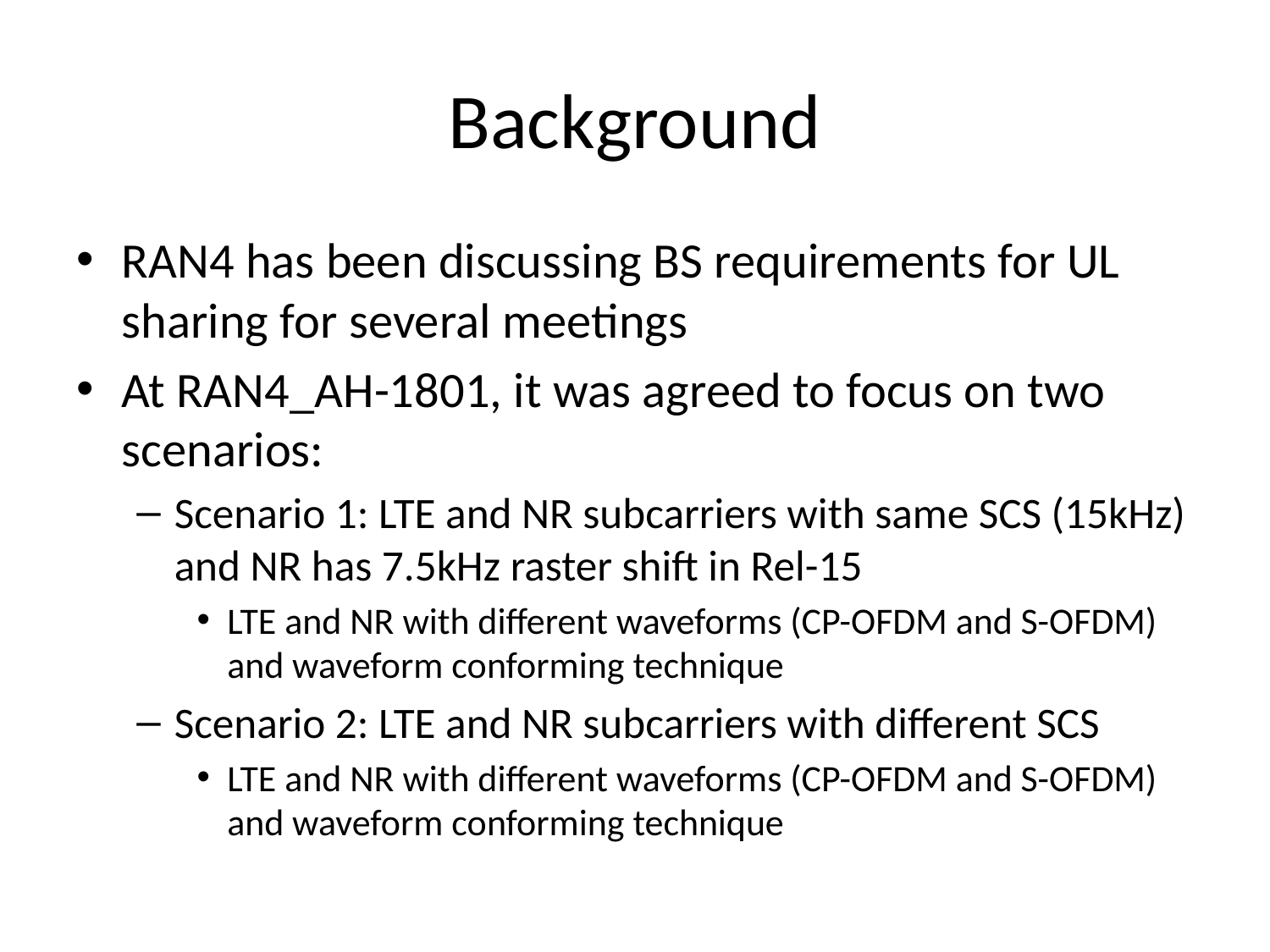

# Background
RAN4 has been discussing BS requirements for UL sharing for several meetings
At RAN4_AH-1801, it was agreed to focus on two scenarios:
Scenario 1: LTE and NR subcarriers with same SCS (15kHz) and NR has 7.5kHz raster shift in Rel-15
LTE and NR with different waveforms (CP-OFDM and S-OFDM) and waveform conforming technique
Scenario 2: LTE and NR subcarriers with different SCS
LTE and NR with different waveforms (CP-OFDM and S-OFDM) and waveform conforming technique